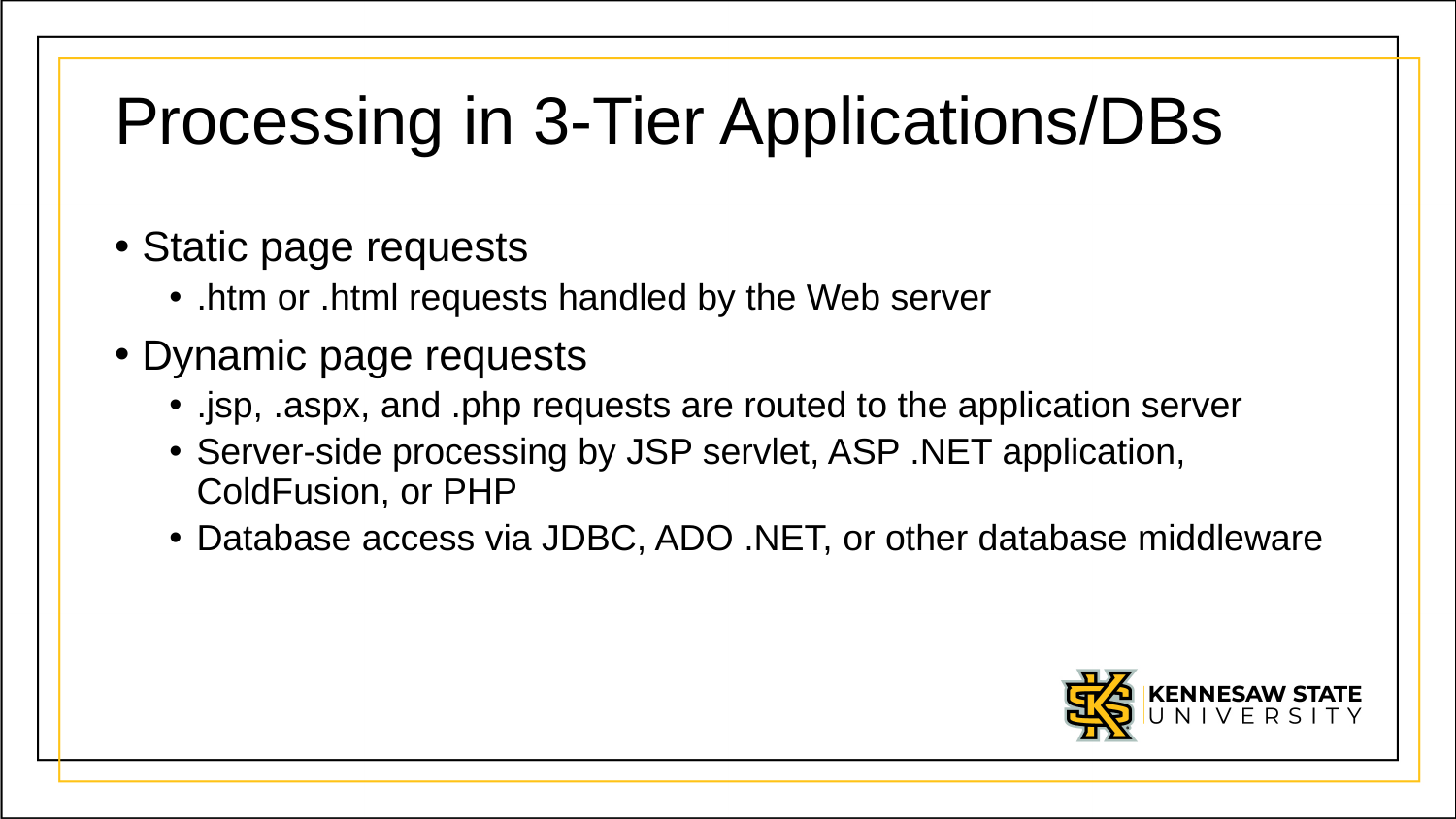

# Processing in 3-Tier Applications/DBs
Static page requests
.htm or .html requests handled by the Web server
Dynamic page requests
.jsp, .aspx, and .php requests are routed to the application server
Server-side processing by JSP servlet, ASP .NET application, ColdFusion, or PHP
Database access via JDBC, ADO .NET, or other database middleware